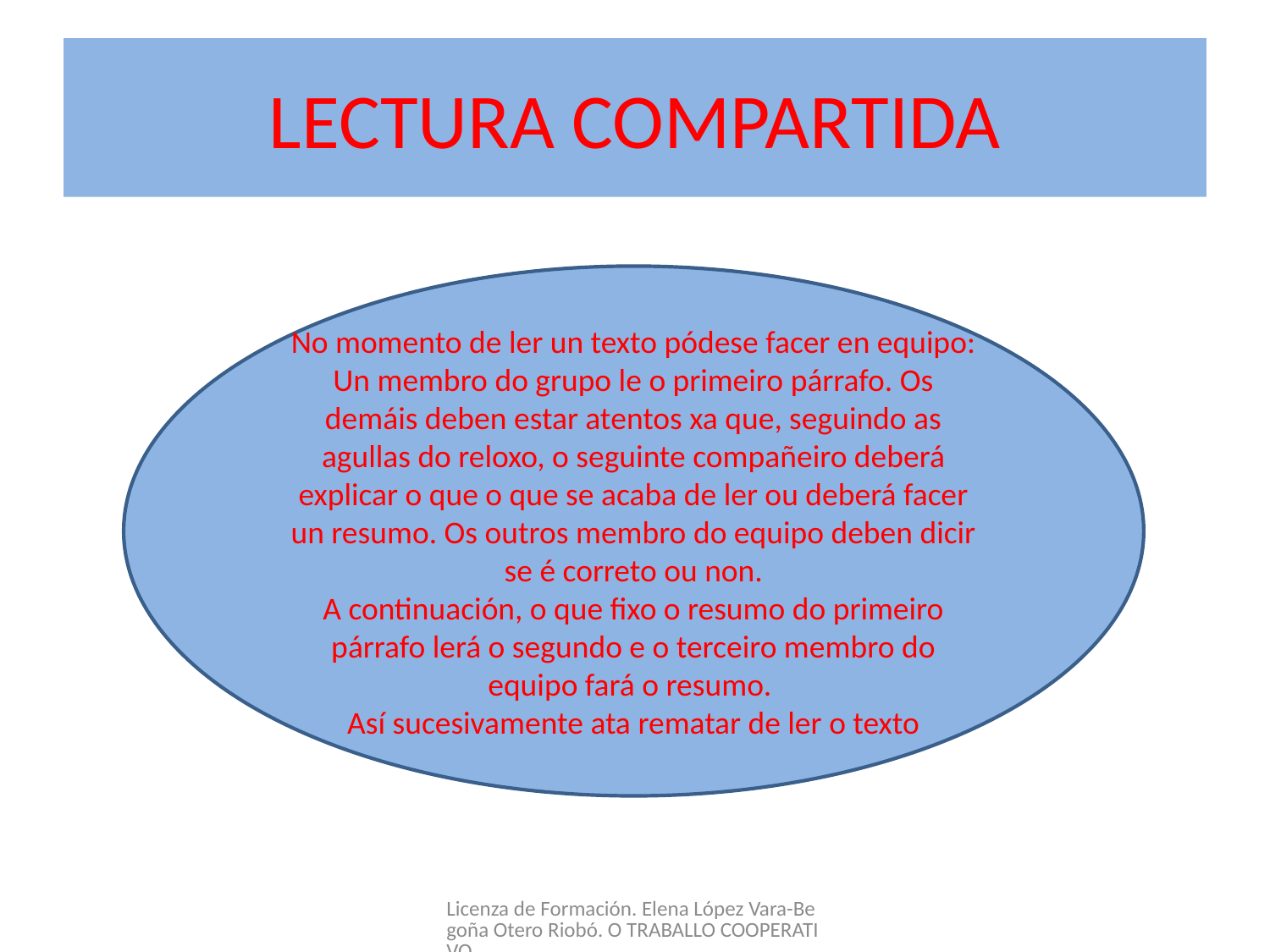

# Lectura compartida

No momento de ler un texto pódese facer en equipo: Un membro do grupo le o primeiro párrafo. Os demáis deben estar atentos xa que, seguindo as agullas do reloxo, o seguinte compañeiro deberá explicar o que o que se acaba de ler ou deberá facer un resumo. Os outros membro do equipo deben dicir se é correto ou non.
A continuación, o que fixo o resumo do primeiro párrafo lerá o segundo e o terceiro membro do equipo fará o resumo.
Así sucesivamente ata rematar de ler o texto
Licenza de Formación. Elena López Vara-Begoña Otero Riobó. O TRABALLO COOPERATIVO